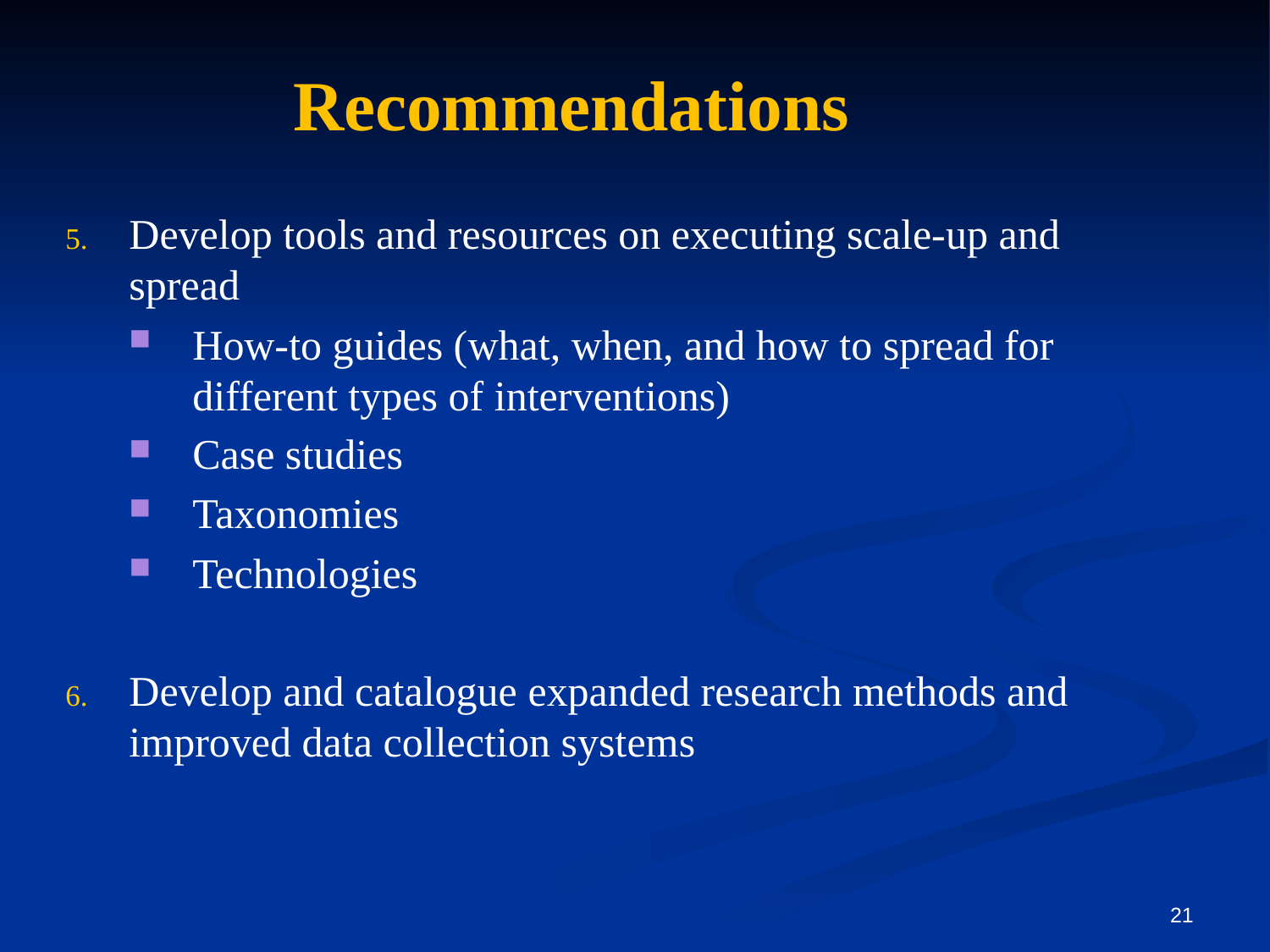

# Recommendations
Develop tools and resources on executing scale-up and spread
How-to guides (what, when, and how to spread for different types of interventions)
Case studies
Taxonomies
Technologies

Develop and catalogue expanded research methods and improved data collection systems
21